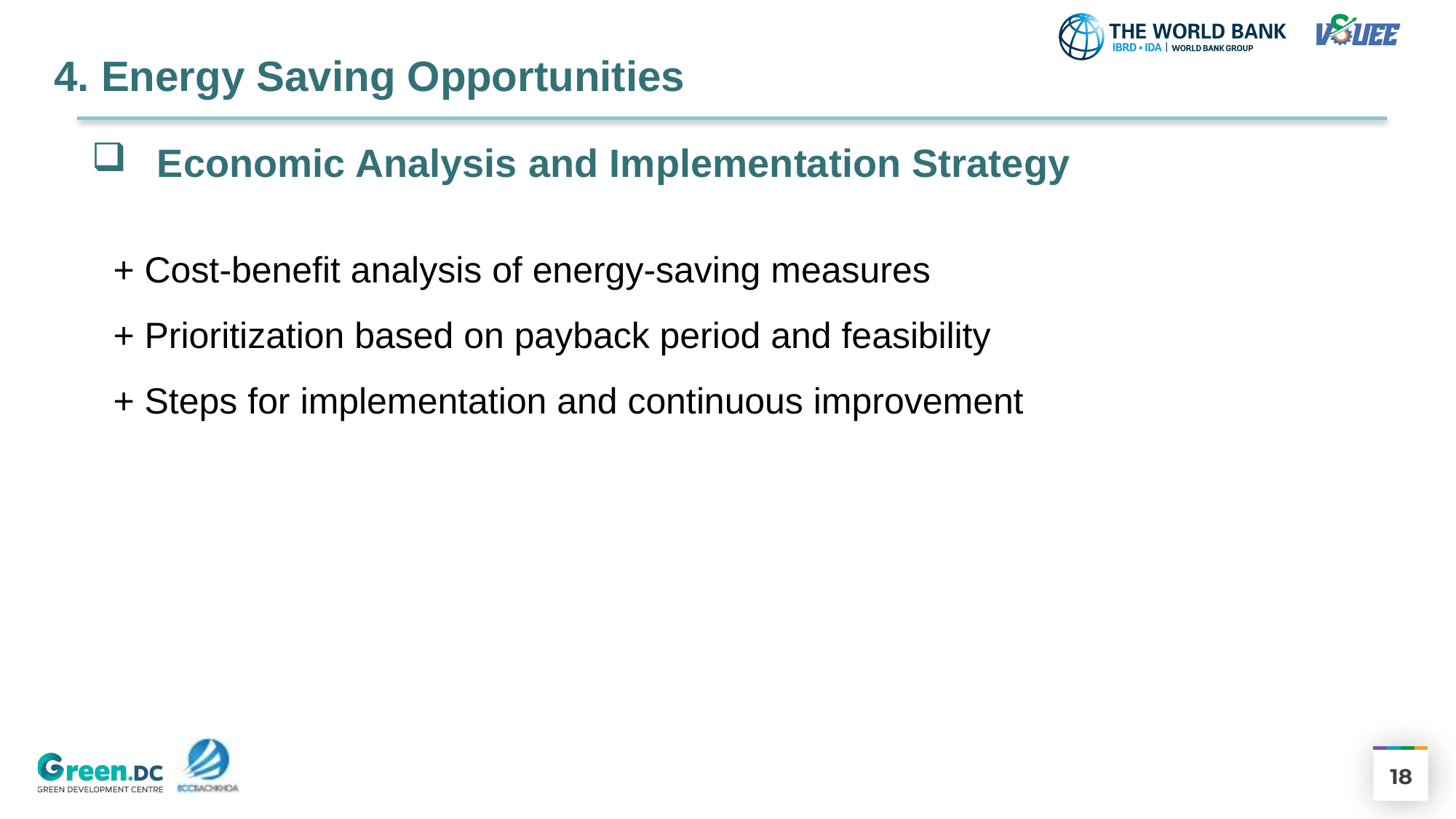

# 4. Energy Saving Opportunities
 Economic Analysis and Implementation Strategy
+ Cost-benefit analysis of energy-saving measures
+ Prioritization based on payback period and feasibility
+ Steps for implementation and continuous improvement